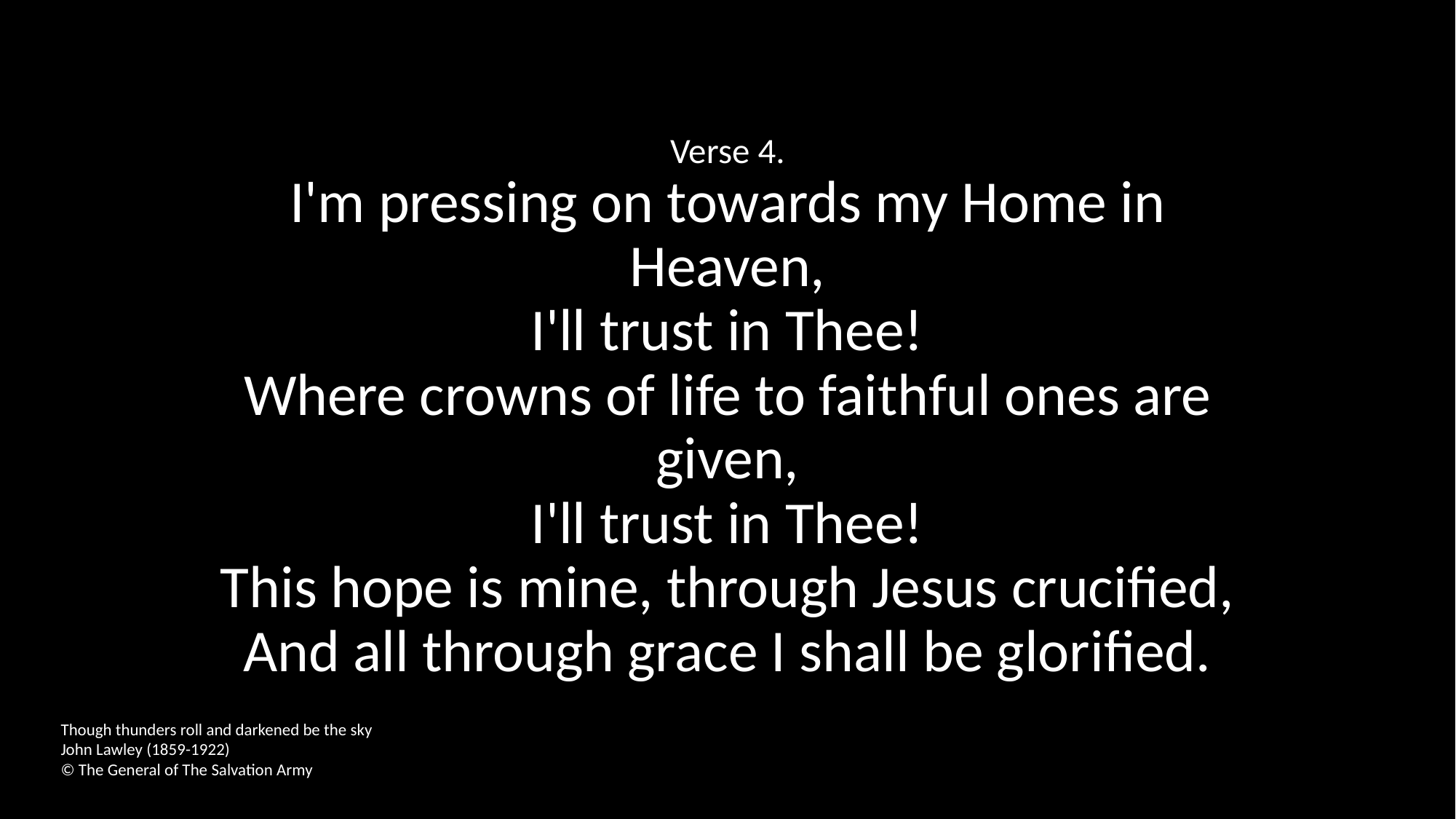

Verse 4.
I'm pressing on towards my Home in Heaven,
I'll trust in Thee!
Where crowns of life to faithful ones are given,
I'll trust in Thee!
This hope is mine, through Jesus crucified,
And all through grace I shall be glorified.
Though thunders roll and darkened be the sky
John Lawley (1859-1922)
© The General of The Salvation Army